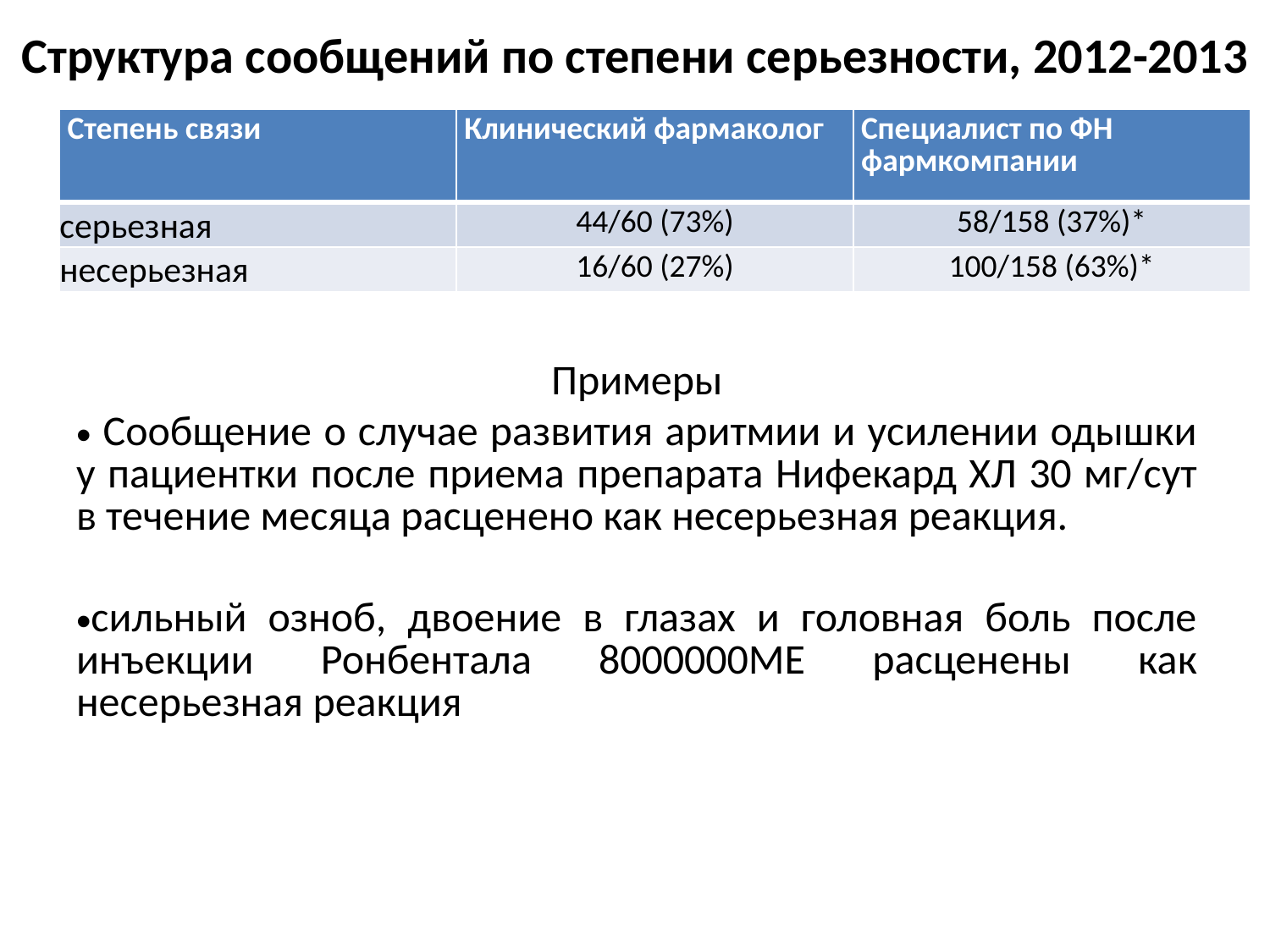

# Структура сообщений по степени серьезности, 2012-2013
| Степень связи | Клинический фармаколог | Специалист по ФН фармкомпании |
| --- | --- | --- |
| серьезная | 44/60 (73%) | 58/158 (37%)\* |
| несерьезная | 16/60 (27%) | 100/158 (63%)\* |
Примеры
 Сообщение о случае развития аритмии и усилении одышки у пациентки после приема препарата Нифекард ХЛ 30 мг/сут в течение месяца расценено как несерьезная реакция.

сильный озноб, двоение в глазах и головная боль после инъекции Ронбентала 8000000МЕ расценены как несерьезная реакция